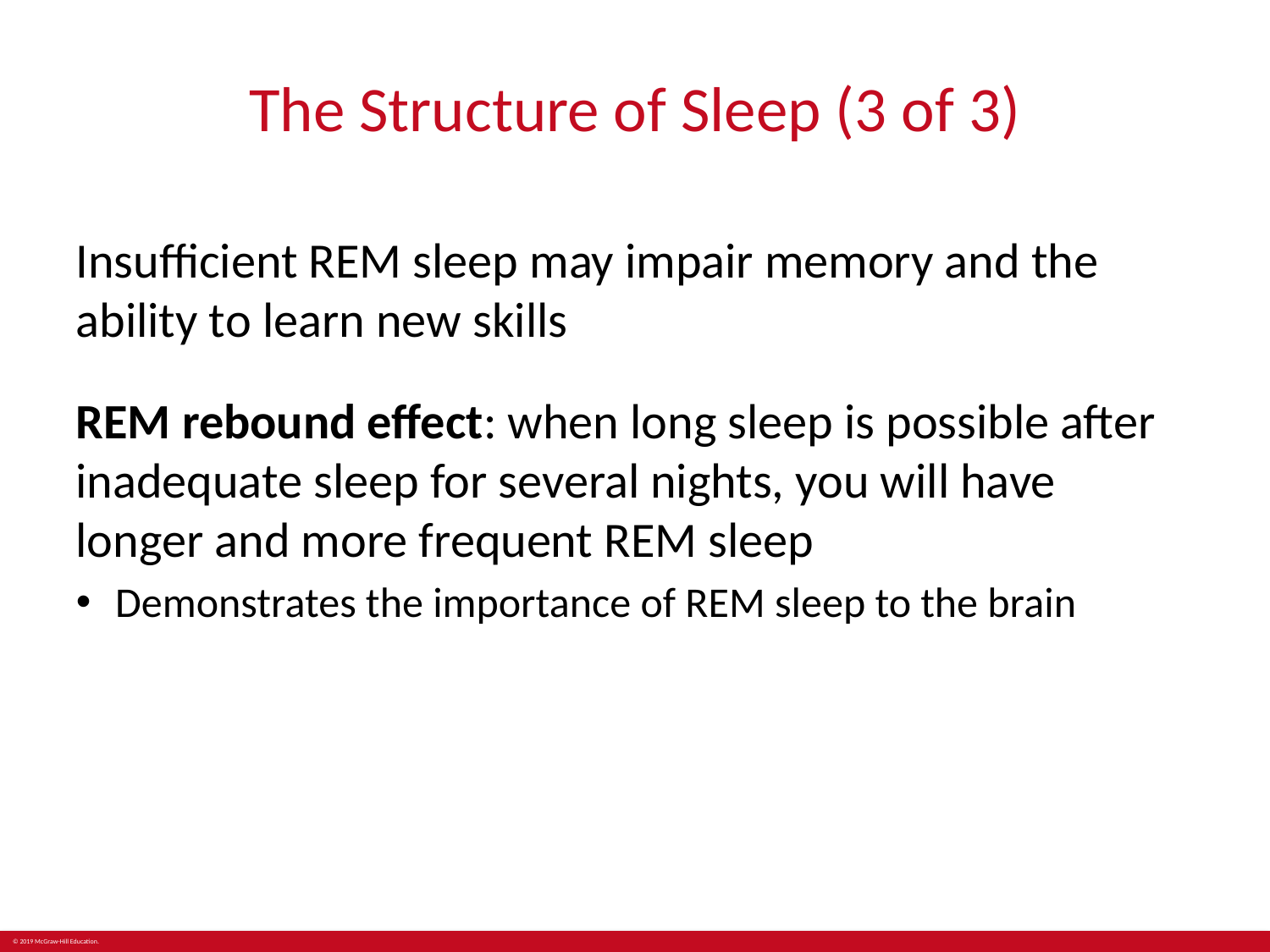

# The Structure of Sleep (3 of 3)
Insufficient REM sleep may impair memory and the ability to learn new skills
REM rebound effect: when long sleep is possible after inadequate sleep for several nights, you will have longer and more frequent REM sleep
Demonstrates the importance of REM sleep to the brain